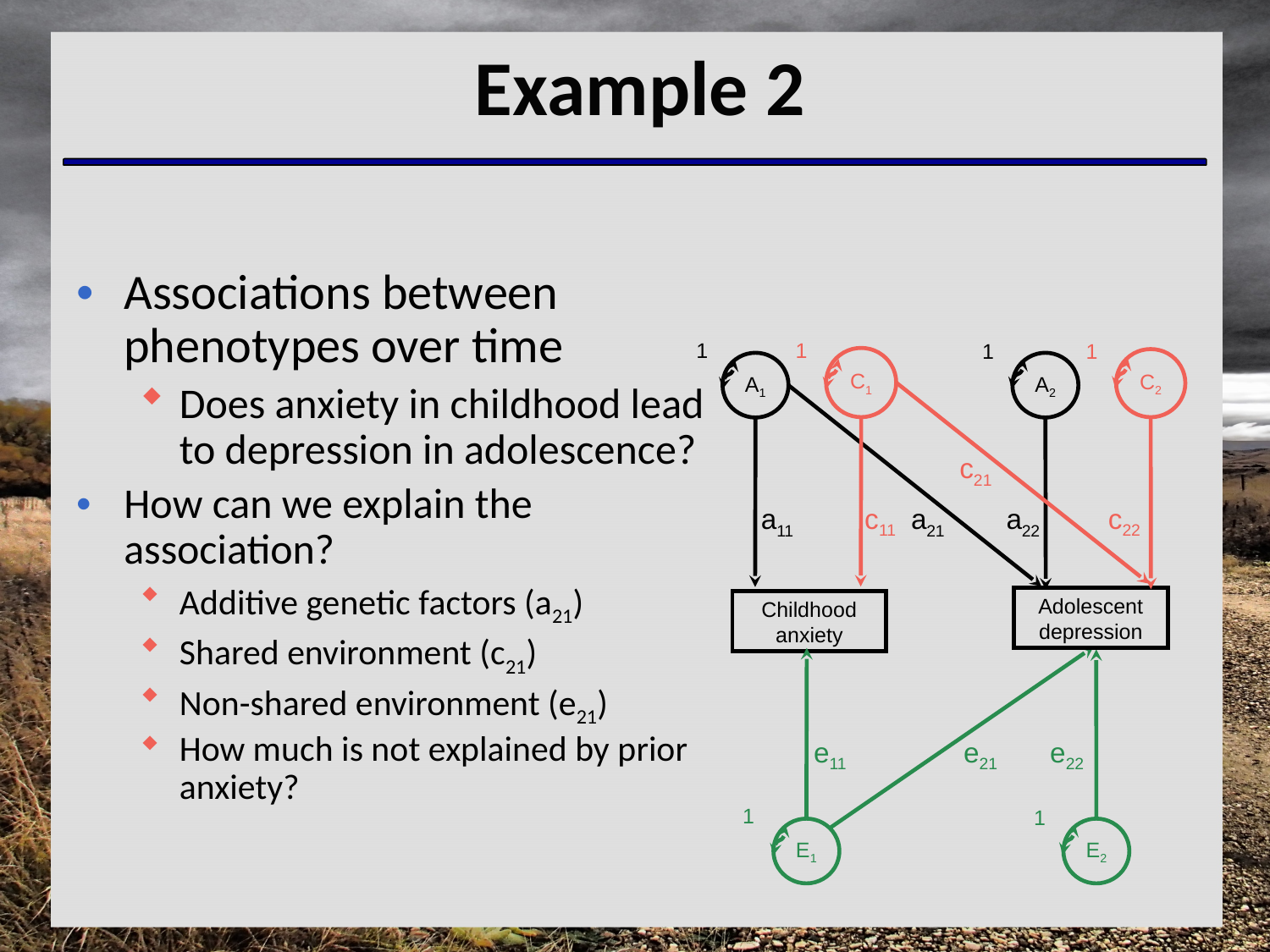

# Example 2

Associations between phenotypes over time
Does anxiety in childhood lead to depression in adolescence?
How can we explain the association?
Additive genetic factors (a21)
Shared environment (c21)
Non-shared environment (e21)
How much is not explained by prior anxiety?

1
1
1
1
C1
C2
A1
A2
c21
c11
c22
a11
a21
a22
Adolescent depression
Childhood anxiety
e11
e21
e22
1
1
E1
E2